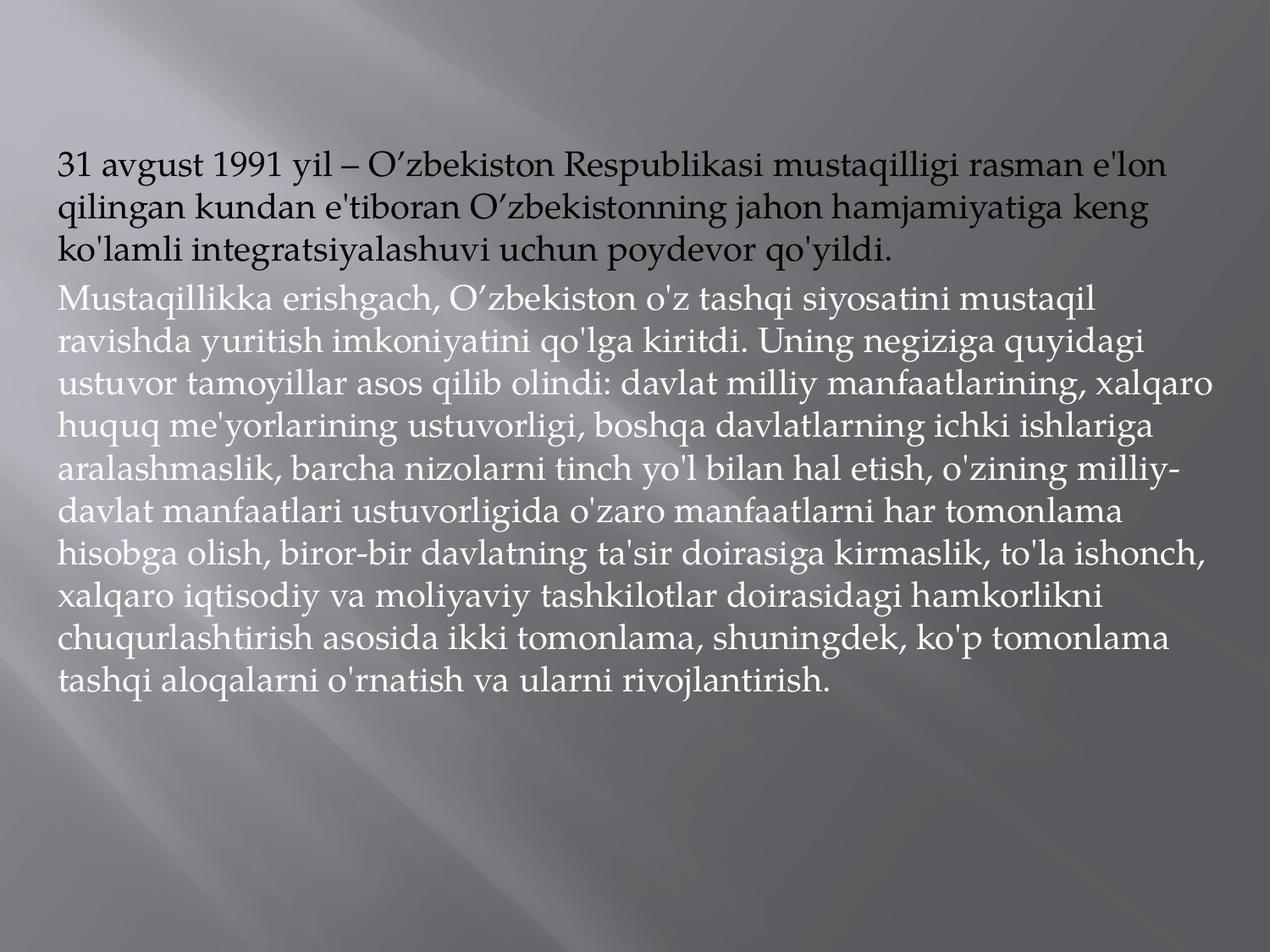

31 avgust 1991 yil – O’zbekiston Respublikasi mustaqilligi rasman e'lon qilingan kundan e'tiboran O’zbekistonning jahon hamjamiyatiga keng ko'lamli integratsiyalashuvi uchun poydevor qo'yildi.
Mustaqillikka erishgach, O’zbekiston o'z tashqi siyosatini mustaqil ravishda yuritish imkoniyatini qo'lga kiritdi. Uning negiziga quyidagi ustuvor tamoyillar asos qilib olindi: davlat milliy manfaatlarining, xalqaro huquq me'yorlarining ustuvorligi, boshqa davlatlarning ichki ishlariga aralashmaslik, barcha nizolarni tinch yo'l bilan hal etish, o'zining milliy-davlat manfaatlari ustuvorligida o'zaro manfaatlarni har tomonlama hisobga olish, biror-bir davlatning ta'sir doirasiga kirmaslik, to'la ishonch, xalqaro iqtisodiy va moliyaviy tashkilotlar doirasidagi hamkorlikni chuqurlashtirish asosida ikki tomonlama, shuningdek, ko'p tomonlama tashqi aloqalarni o'rnatish va ularni rivojlantirish.